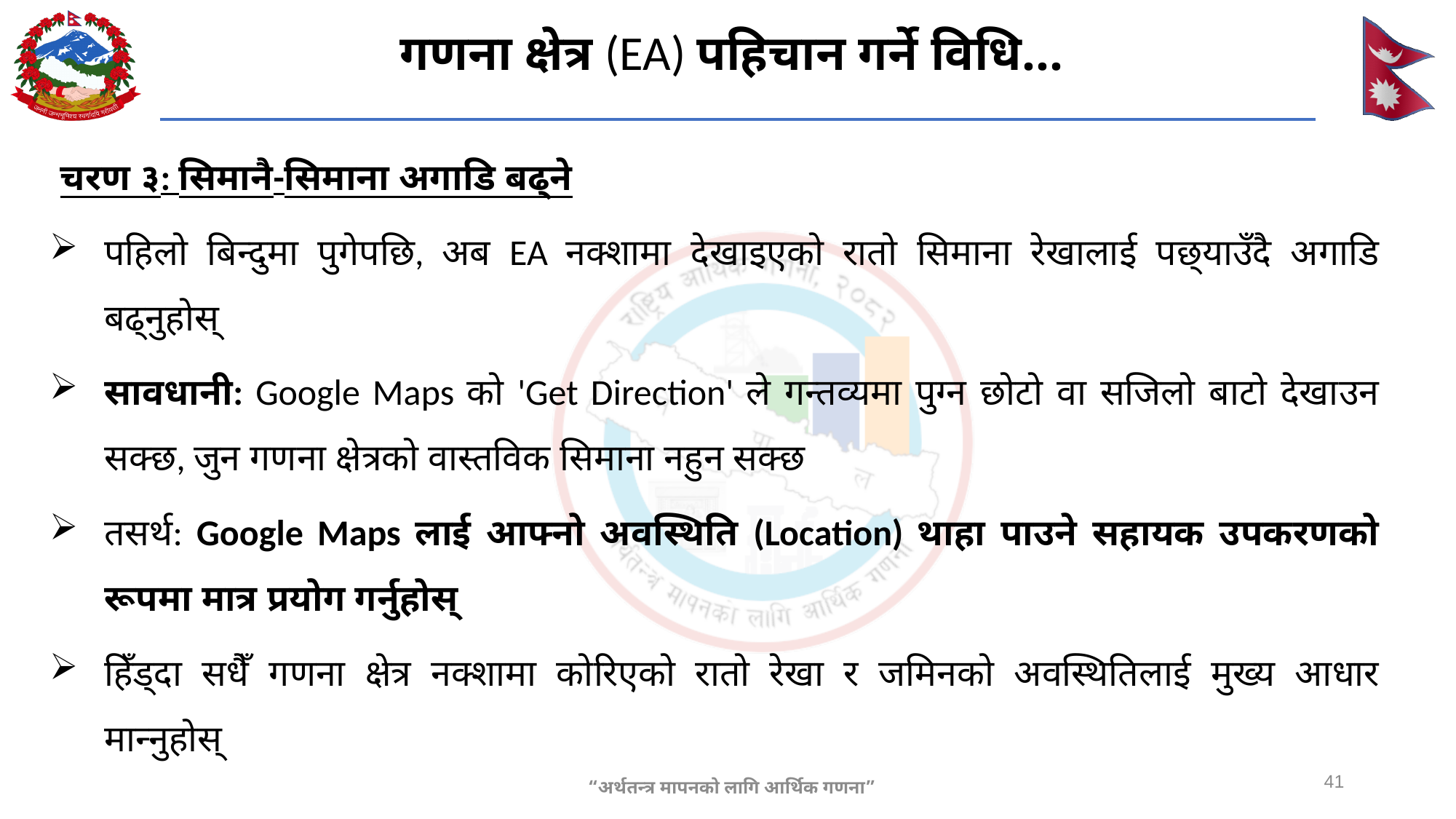

# गणना क्षेत्र (EA) पहिचान गर्ने विधि…
चरण ३: सिमानै-सिमाना अगाडि बढ्ने
पहिलो बिन्दुमा पुगेपछि, अब EA नक्शामा देखाइएको रातो सिमाना रेखालाई पछ्याउँदै अगाडि बढ्नुहोस्
सावधानी: Google Maps को 'Get Direction' ले गन्तव्यमा पुग्न छोटो वा सजिलो बाटो देखाउन सक्छ, जुन गणना क्षेत्रको वास्तविक सिमाना नहुन सक्छ
तसर्थ: Google Maps लाई आफ्नो अवस्थिति (Location) थाहा पाउने सहायक उपकरणको रूपमा मात्र प्रयोग गर्नुहोस्
हिँड्दा सधैँ गणना क्षेत्र नक्शामा कोरिएको रातो रेखा र जमिनको अवस्थितिलाई मुख्य आधार मान्नुहोस्
41
“अर्थतन्त्र मापनको लागि आर्थिक गणना”